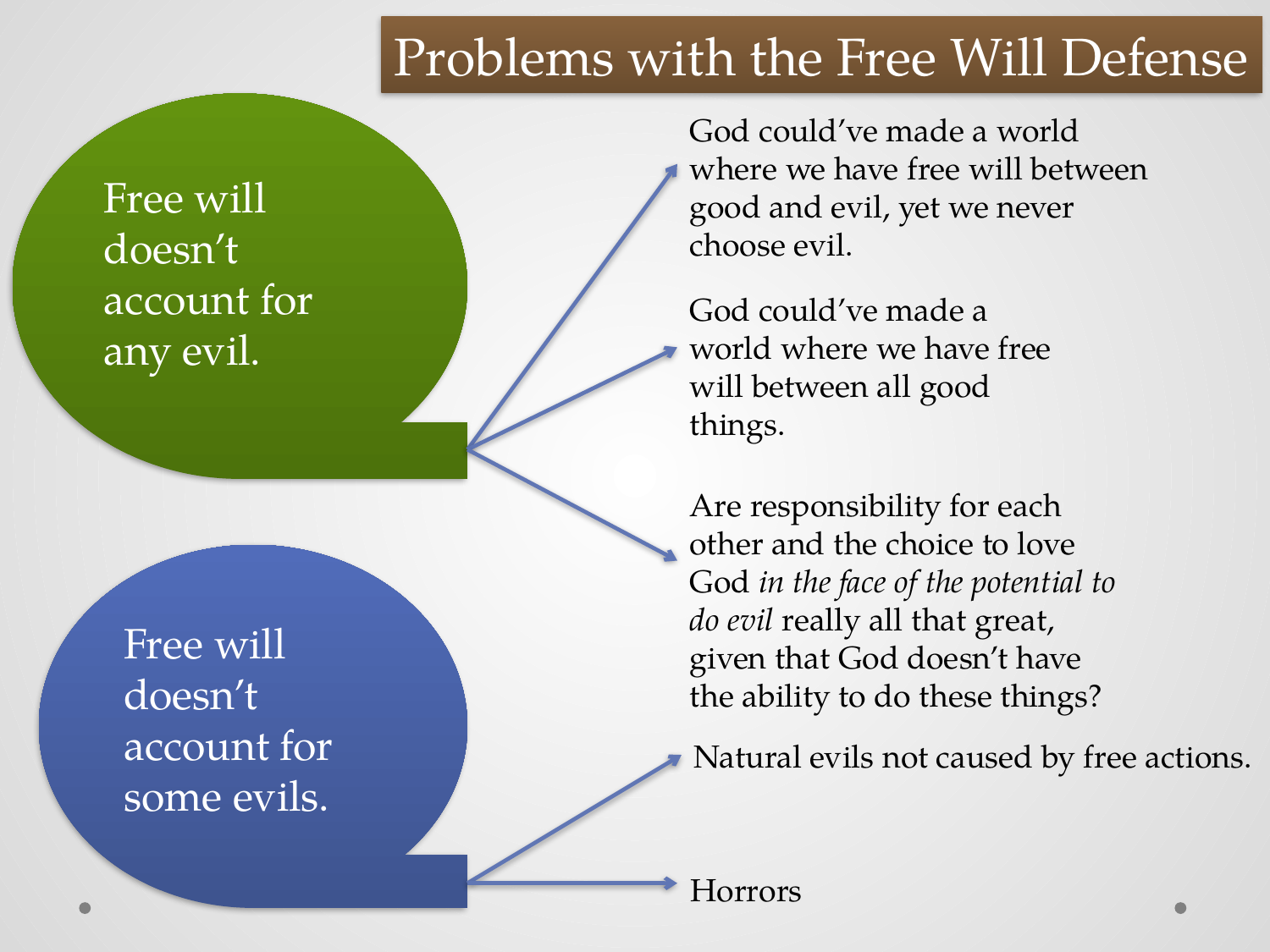

Problems with the Free Will Defense

God could’ve made a world where we have free will between good and evil, yet we never choose evil.
Free will doesn’t account for any evil.
God could’ve made a world where we have free will between all good things.
Are responsibility for each other and the choice to love God in the face of the potential to do evil really all that great, given that God doesn’t have the ability to do these things?

Free will doesn’t account for some evils.
Natural evils not caused by free actions.
Horrors